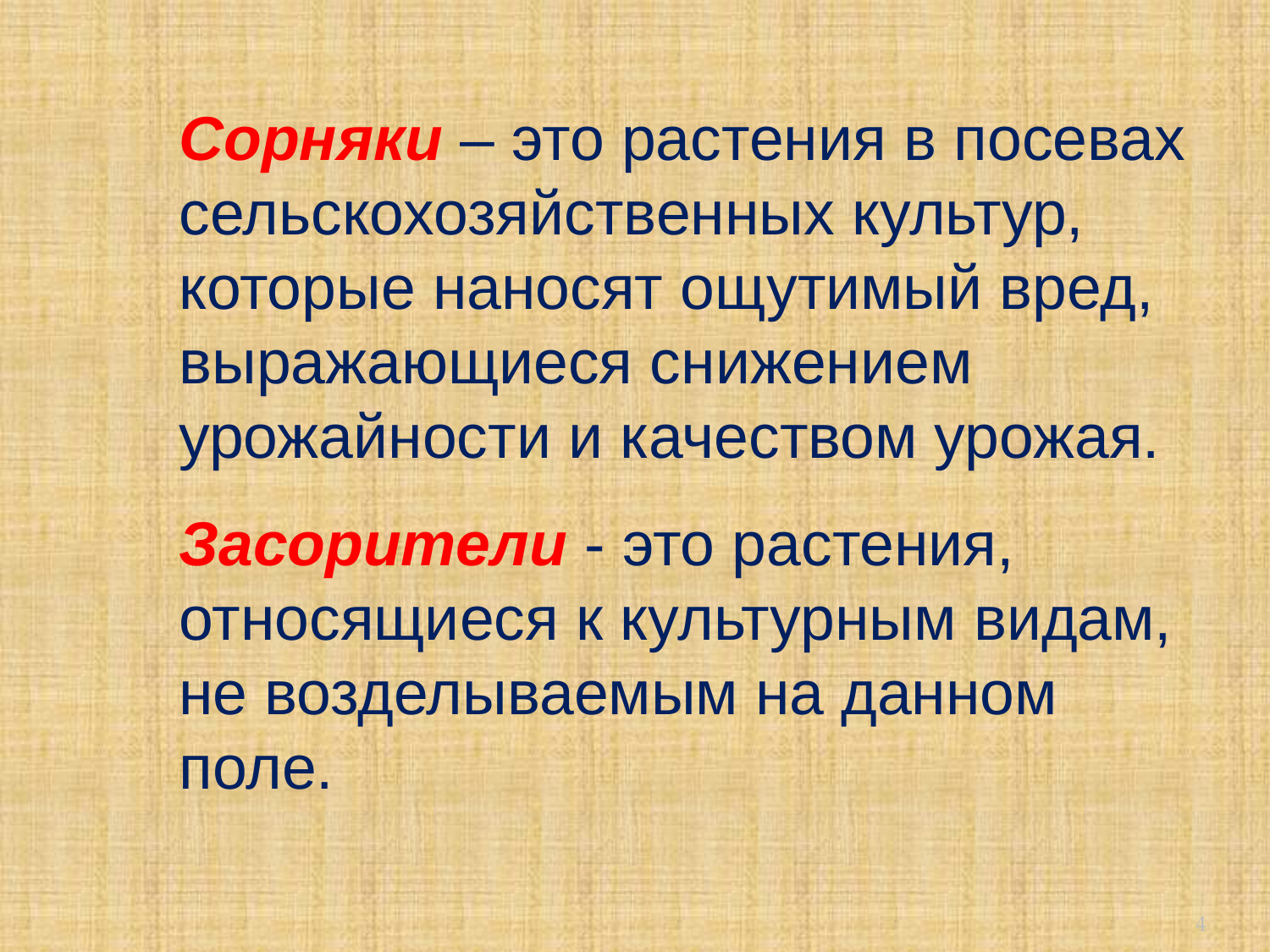

Сорняки – это растения в посевах сельскохозяйственных культур, которые наносят ощутимый вред, выражающиеся снижением урожайности и качеством урожая.
Засорители - это растения, относящиеся к культурным видам, не возделываемым на данном поле.
4